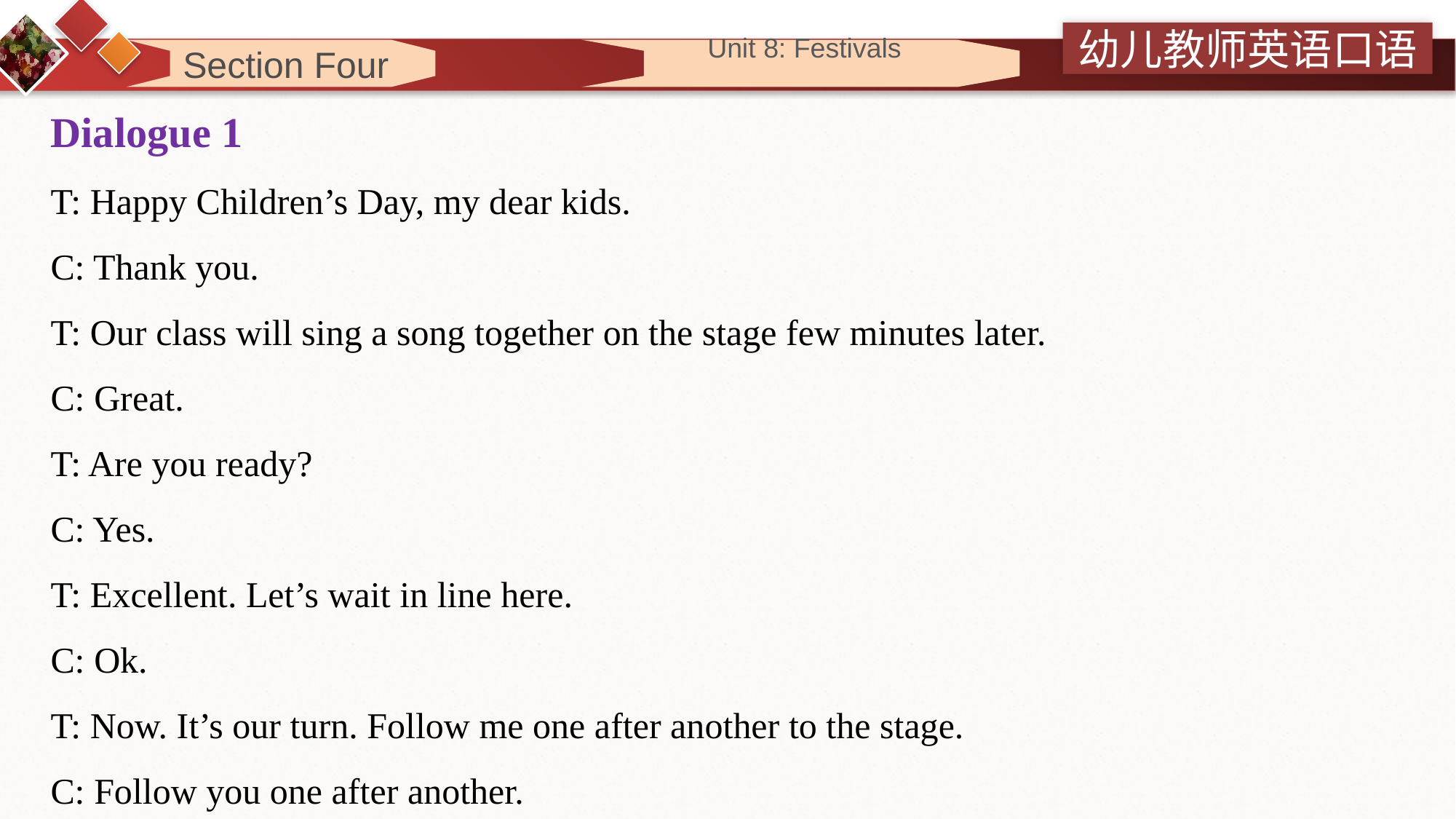

Section Four
 Unit 8: Festivals

Dialogue 1
T: Happy Children’s Day, my dear kids.
C: Thank you.
T: Our class will sing a song together on the stage few minutes later.
C: Great.
T: Are you ready?
C: Yes.
T: Excellent. Let’s wait in line here.
C: Ok.
T: Now. It’s our turn. Follow me one after another to the stage.
C: Follow you one after another.